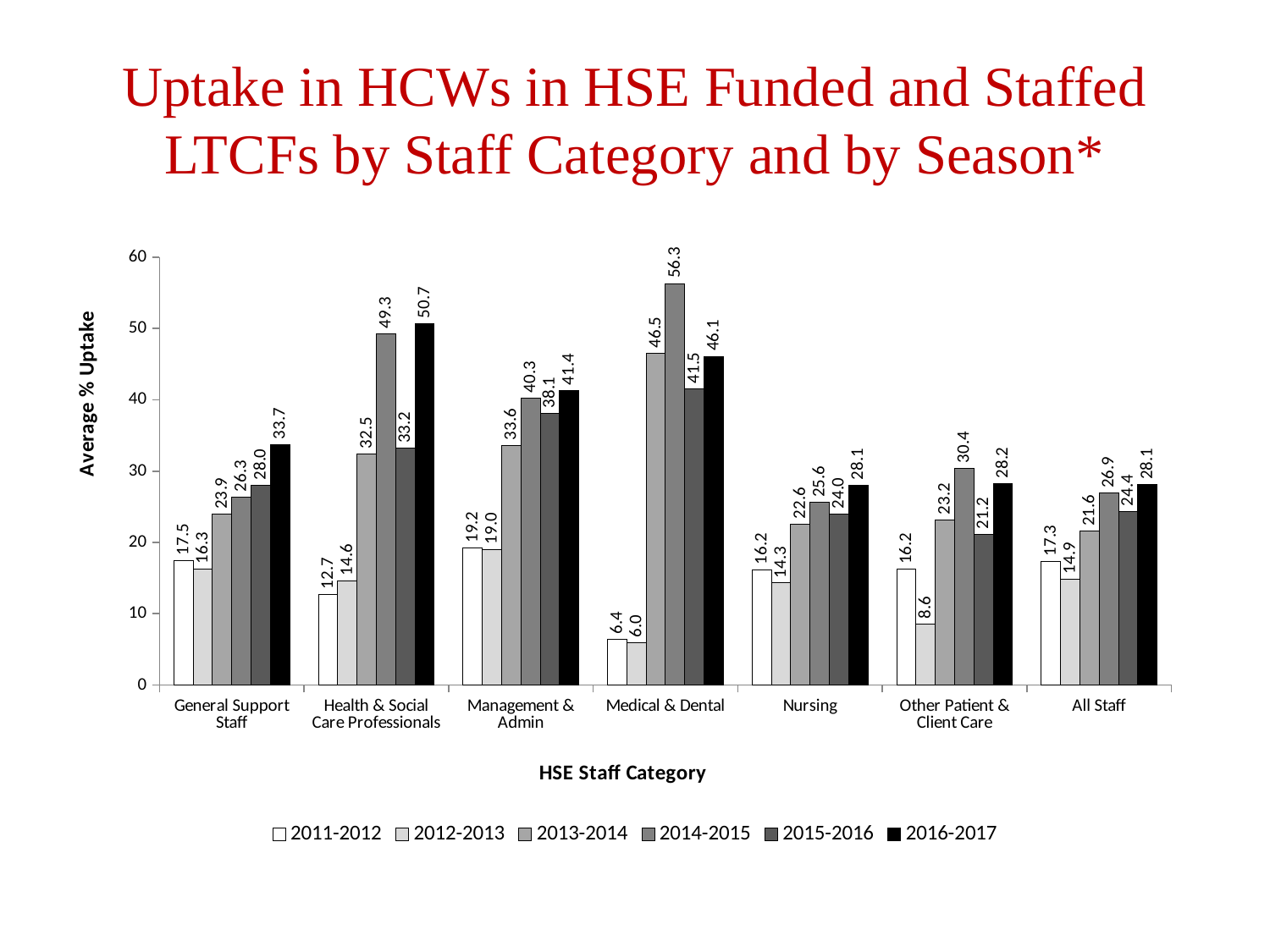

# Uptake in HCWs in HSE Funded and Staffed LTCFs by Staff Category and by Season*

### Chart

| Category | 2011-2012 | 2012-2013 | 2013-2014 | 2014-2015 | 2015-2016 | 2016-2017 |
|---|---|---|---|---|---|---|
| General Support Staff | 17.453470546964915 | 16.280595267670957 | 23.92858436261978 | 26.33429936507936 | 27.995556820386973 | 33.71329534046383 |
| Health & Social Care Professionals | 12.698005175438599 | 14.62280957493849 | 32.45311886889223 | 49.31000000000001 | 33.18046715603237 | 50.72257429023164 |
| Management & Admin | 19.219812925357143 | 19.04528836051136 | 33.60157585939041 | 40.28022593220339 | 38.09225369950723 | 41.35946417270205 |
| Medical & Dental | 6.428571428571429 | 5.97776647738509 | 46.496598639463265 | 56.31052631578948 | 41.54368686868687 | 46.09779485384255 |
| Nursing | 16.173602722719302 | 14.297802828248654 | 22.584948588454317 | 25.597014925373138 | 23.965578188544196 | 28.075424265304683 |
| Other Patient & Client Care | 16.219185960666668 | 8.60220831032801 | 23.182805689399686 | 30.407931860465116 | 21.167565864068013 | 28.23091006267128 |
| All Staff | 17.300009056644537 | 14.871869011017386 | 21.556286114680717 | 26.908328899088858 | 24.370105435900566 | 28.092639416507144 |